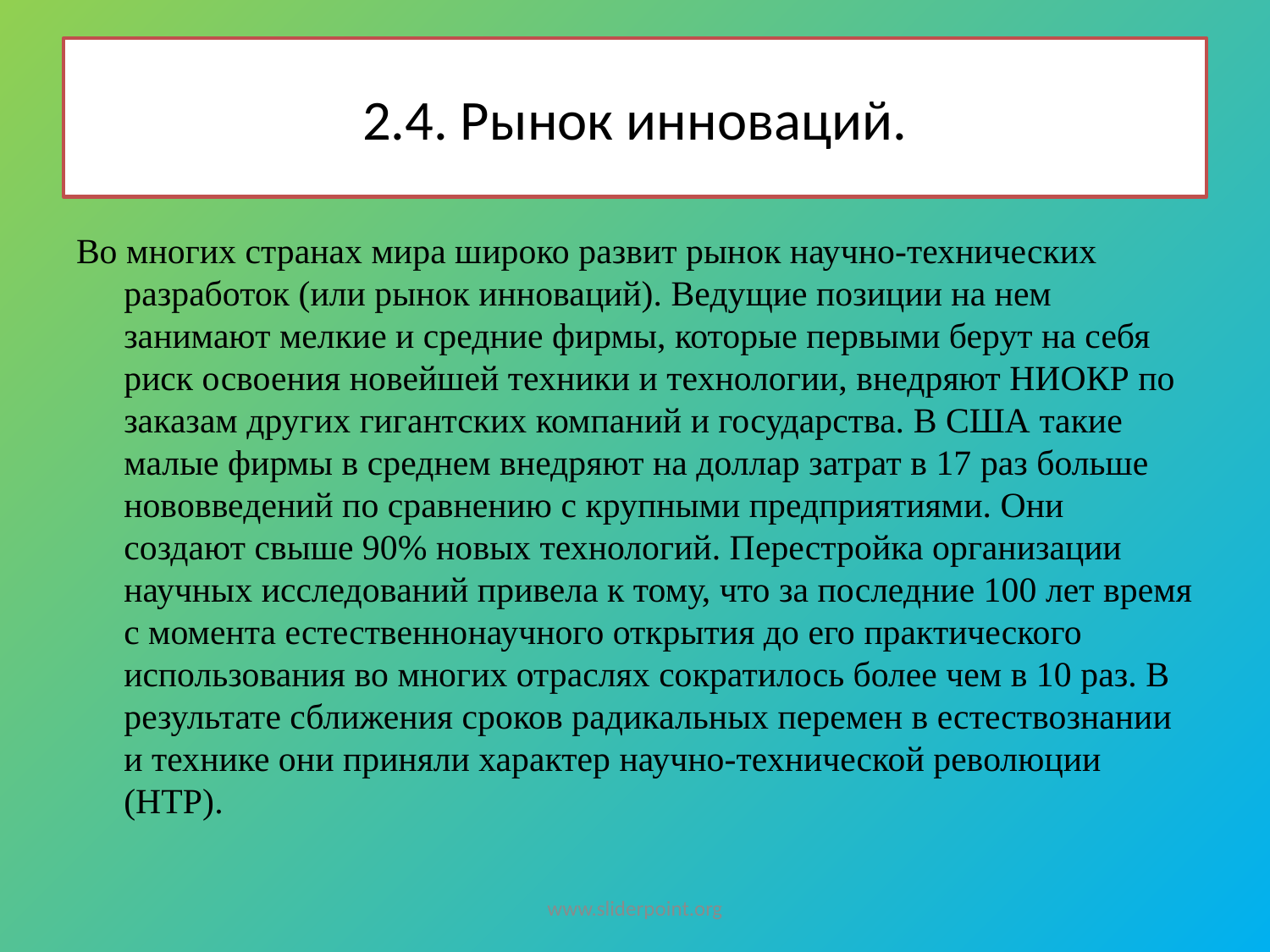

# 2.4. Рынок инноваций.
Во многих странах мира широко развит рынок научно-технических разработок (или рынок инноваций). Ведущие позиции на нем занимают мелкие и средние фирмы, которые первыми берут на себя риск освоения новейшей техники и технологии, внедряют НИОКР по заказам других гигантских компаний и государства. В США такие малые фирмы в среднем внедряют на доллар затрат в 17 раз больше нововведений по сравнению с крупными предприятиями. Они создают свыше 90% новых технологий. Перестройка организации научных исследований привела к тому, что за последние 100 лет время с момента естественнонаучного открытия до его практического использования во многих отраслях сократилось более чем в 10 раз. В результате сближения сроков радикальных перемен в естествознании и технике они приняли характер научно-технической революции (НТР).
www.sliderpoint.org